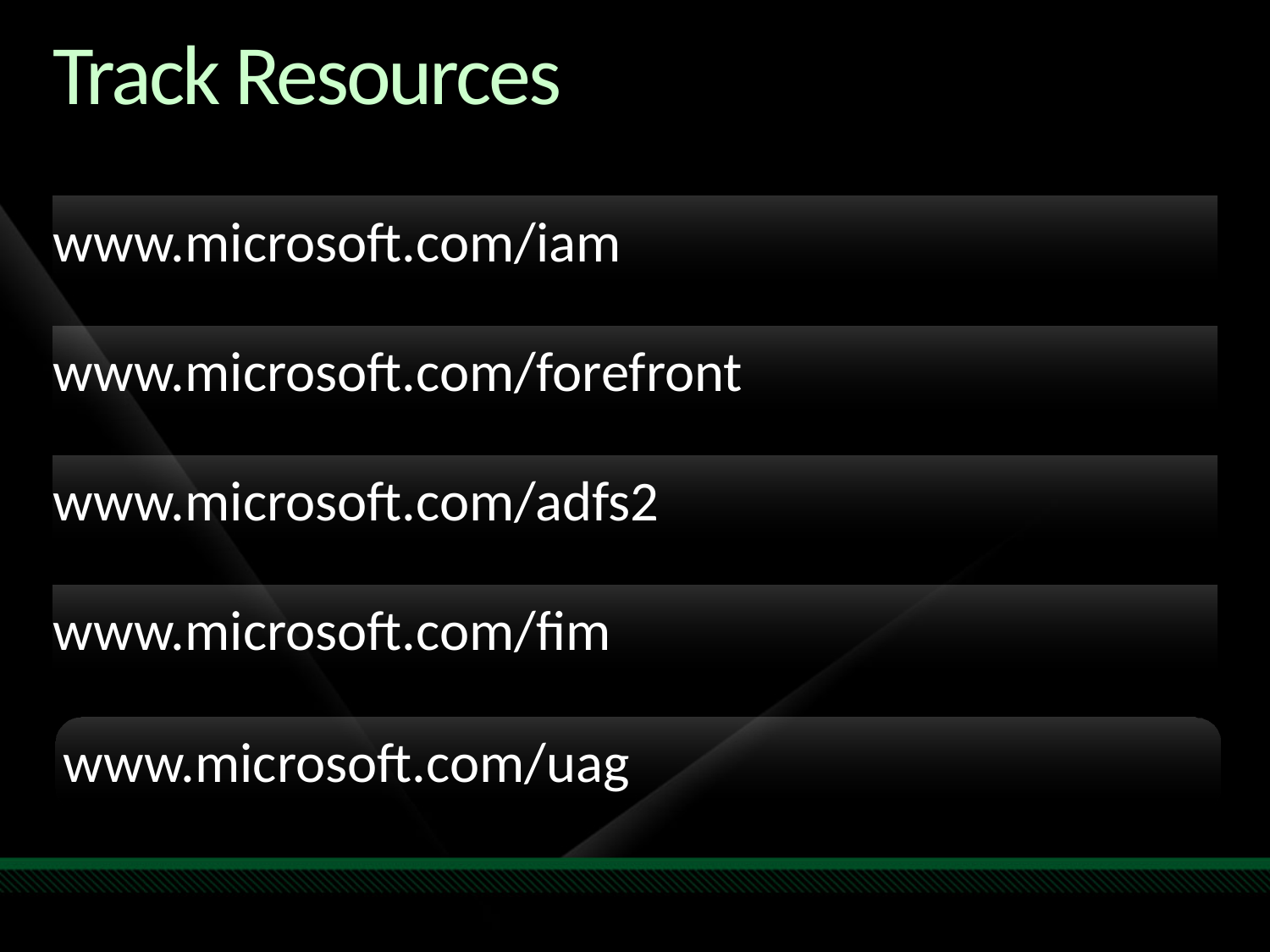

Required Slide
Track PMs will supply the content for this slide,
which will be inserted during
the final scrub.
# Track Resources
www.microsoft.com/iam
www.microsoft.com/forefront
www.microsoft.com/adfs2
www.microsoft.com/fim
www.microsoft.com/uag